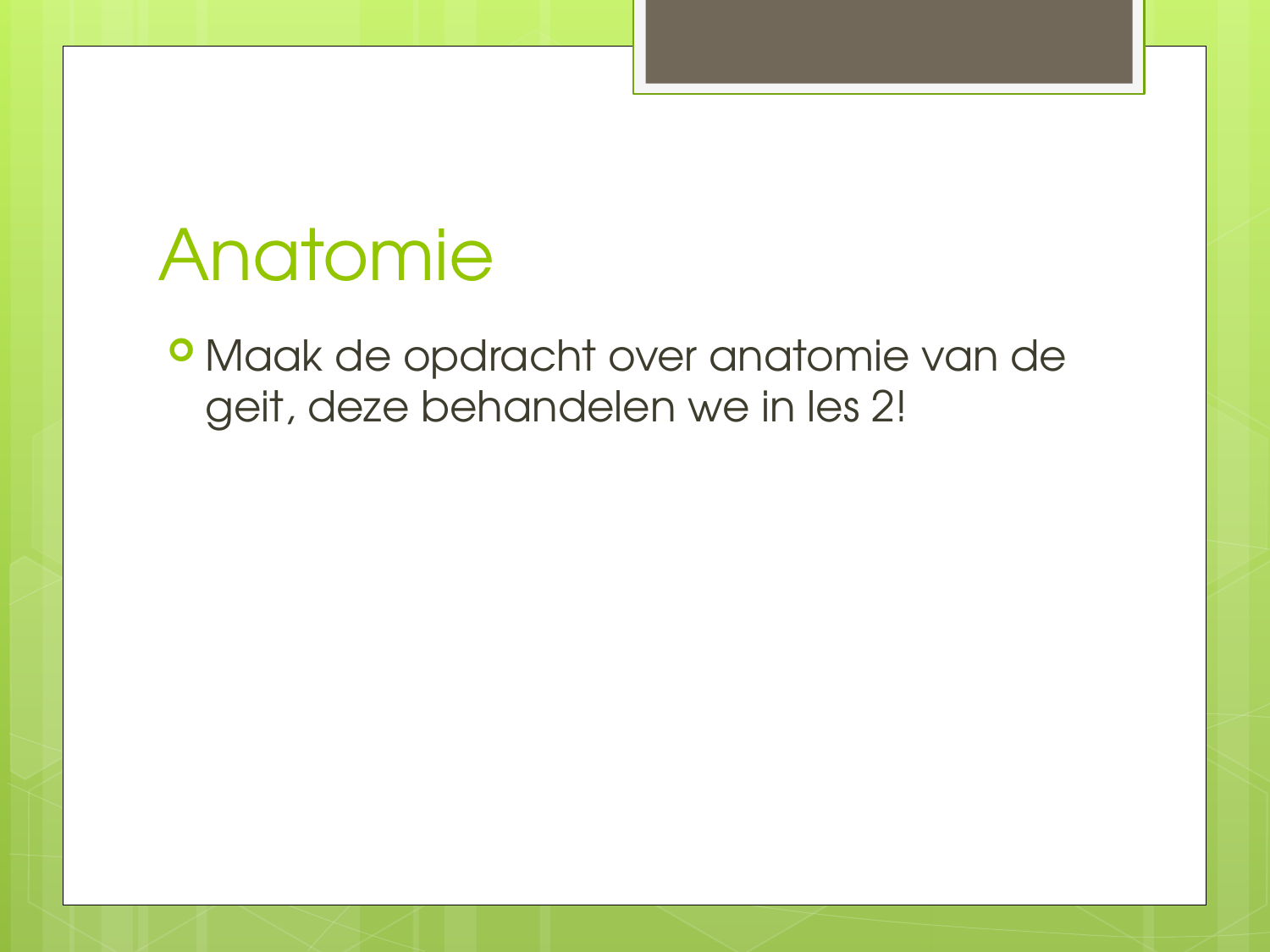

# Anatomie
Maak de opdracht over anatomie van de geit, deze behandelen we in les 2!